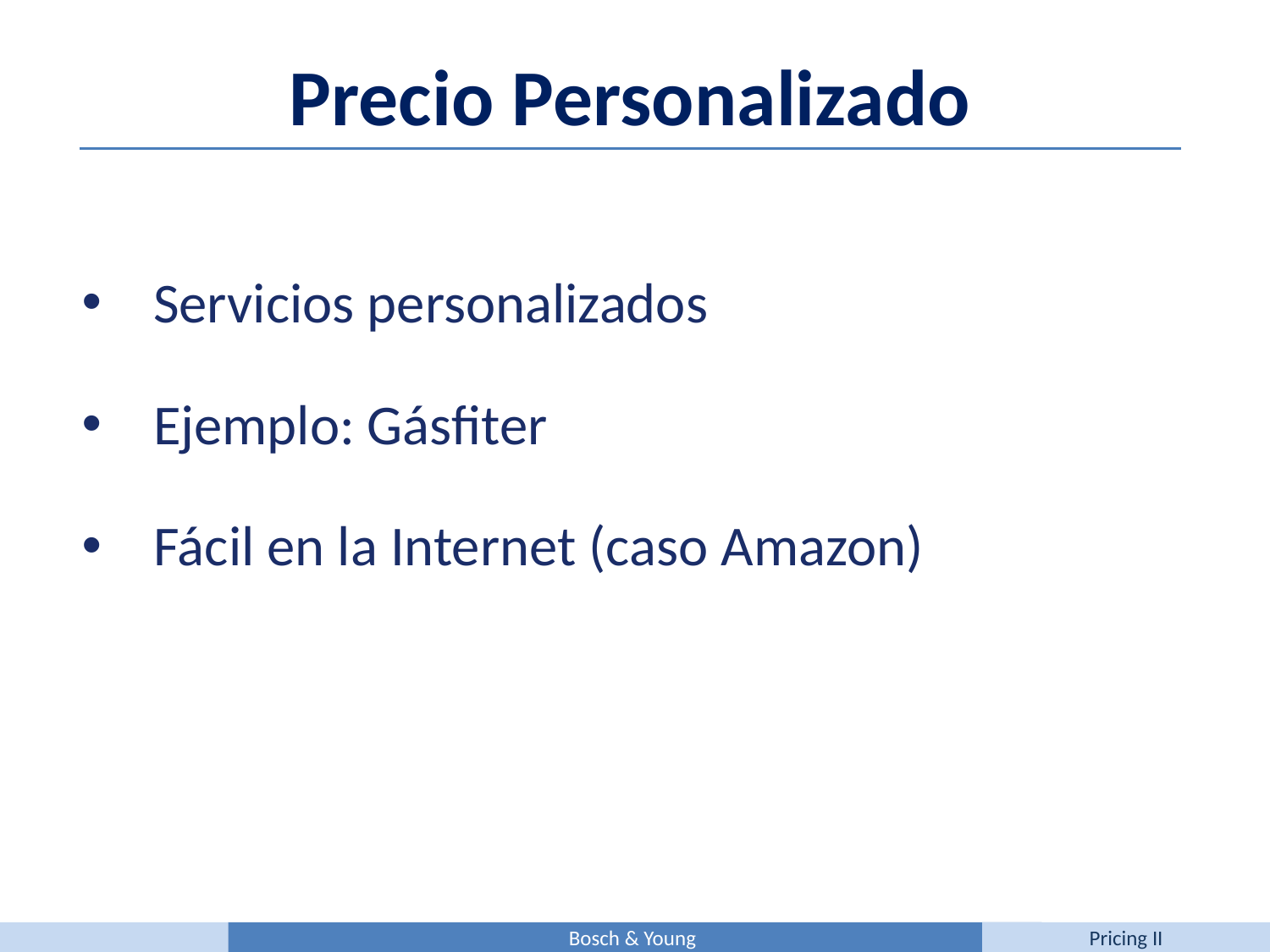

Precio Personalizado
Servicios personalizados

Ejemplo: Gásfiter

Fácil en la Internet (caso Amazon)

Bosch & Young
Pricing II